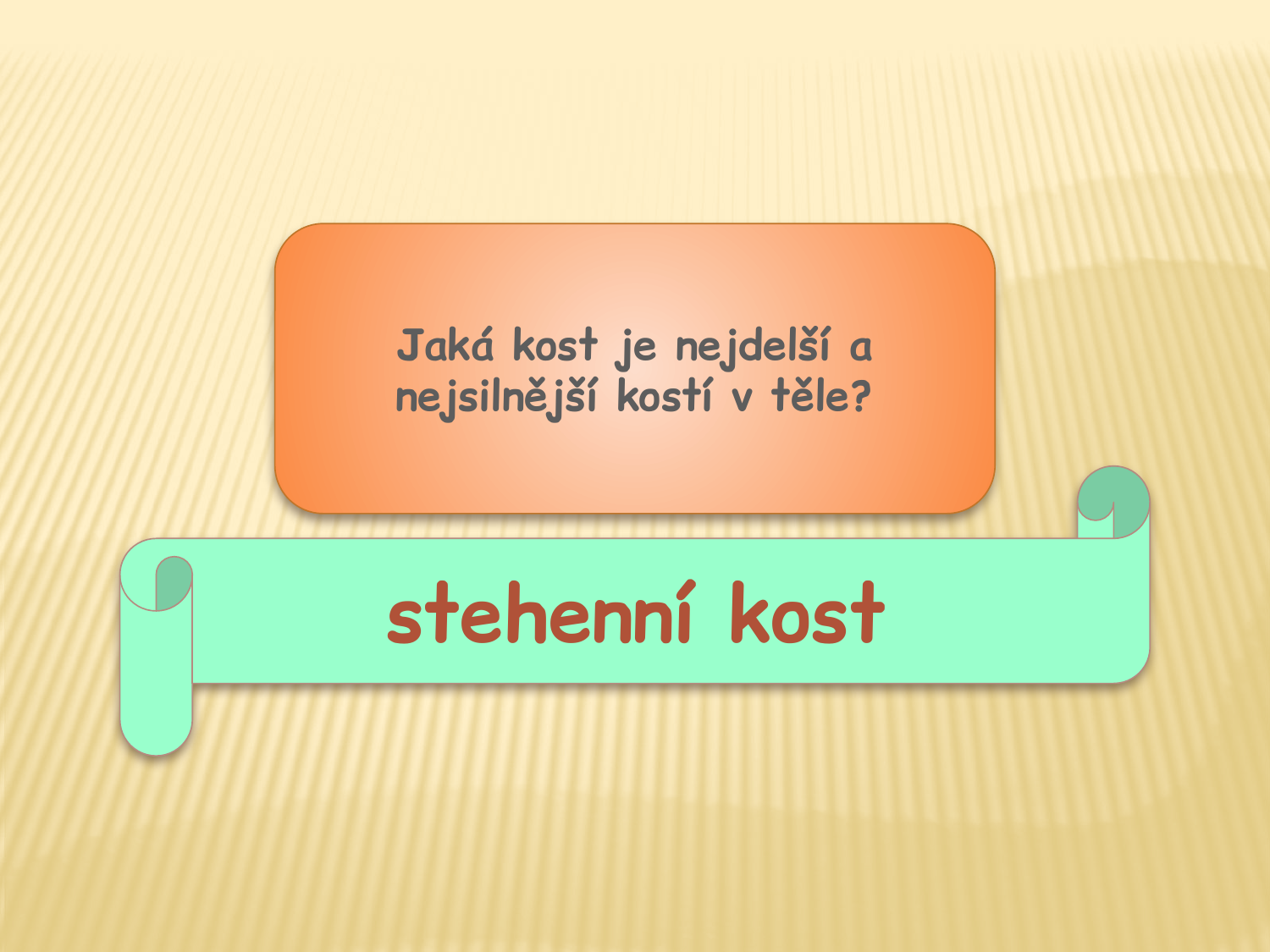

Jaká kost je nejdelší a nejsilnější kostí v těle?
stehenní kost